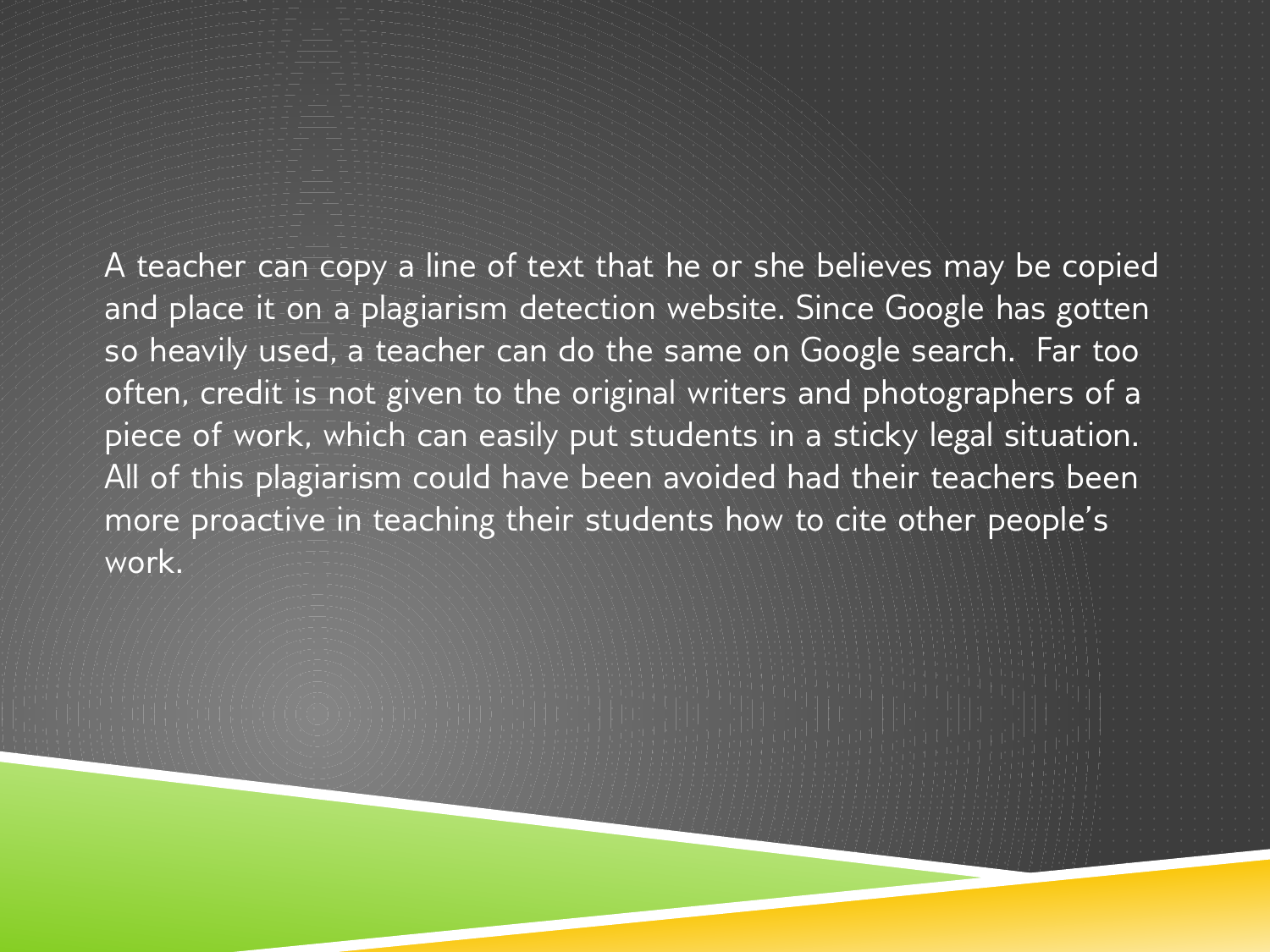

A teacher can copy a line of text that he or she believes may be copied and place it on a plagiarism detection website. Since Google has gotten so heavily used, a teacher can do the same on Google search.  Far too often, credit is not given to the original writers and photographers of a piece of work, which can easily put students in a sticky legal situation. All of this plagiarism could have been avoided had their teachers been more proactive in teaching their students how to cite other people’s work.